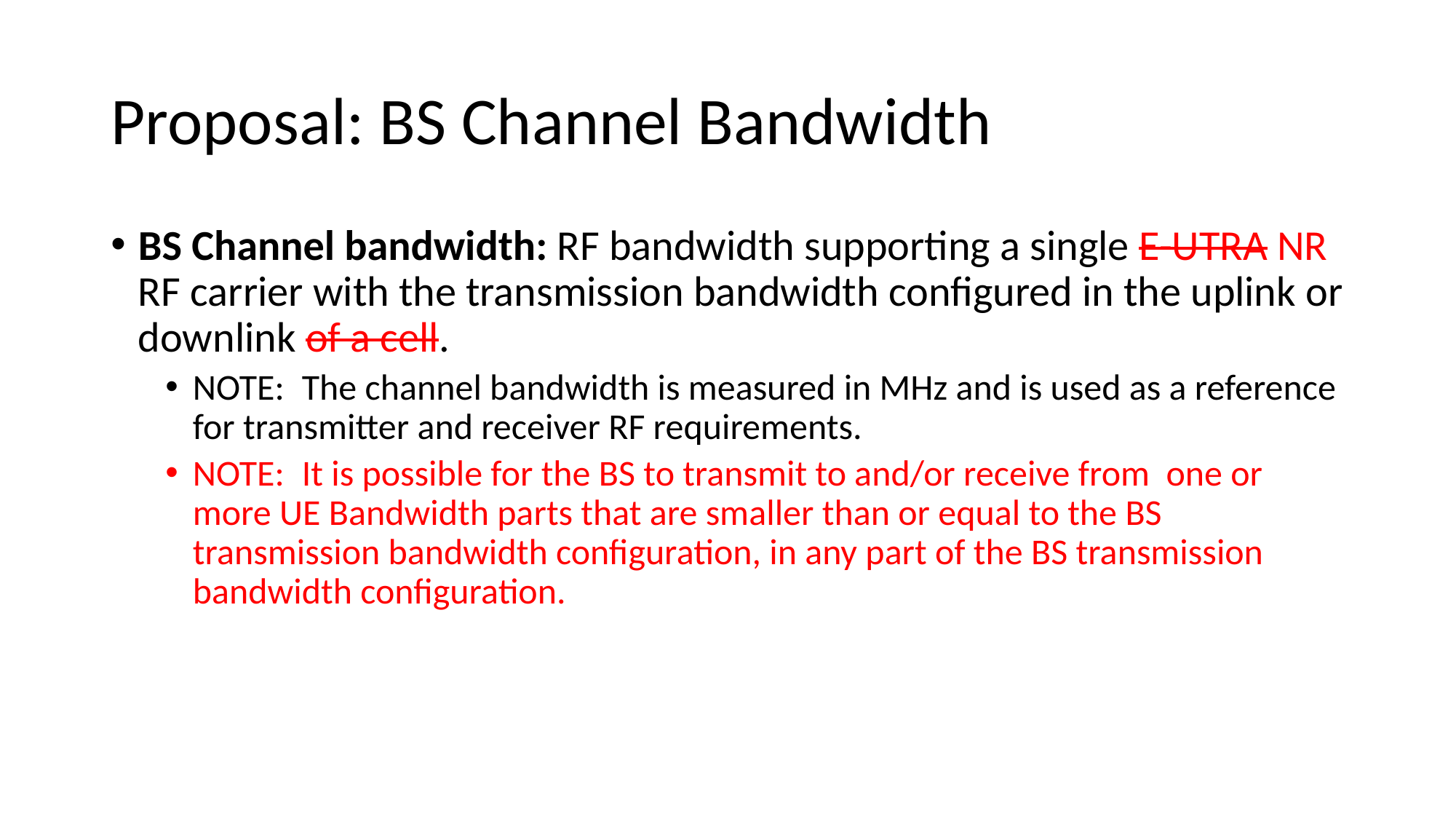

# Proposal: BS Channel Bandwidth
BS Channel bandwidth: RF bandwidth supporting a single E-UTRA NR RF carrier with the transmission bandwidth configured in the uplink or downlink of a cell.
NOTE:	The channel bandwidth is measured in MHz and is used as a reference for transmitter and receiver RF requirements.
NOTE:	It is possible for the BS to transmit to and/or receive from  one or more UE Bandwidth parts that are smaller than or equal to the BS transmission bandwidth configuration, in any part of the BS transmission bandwidth configuration.